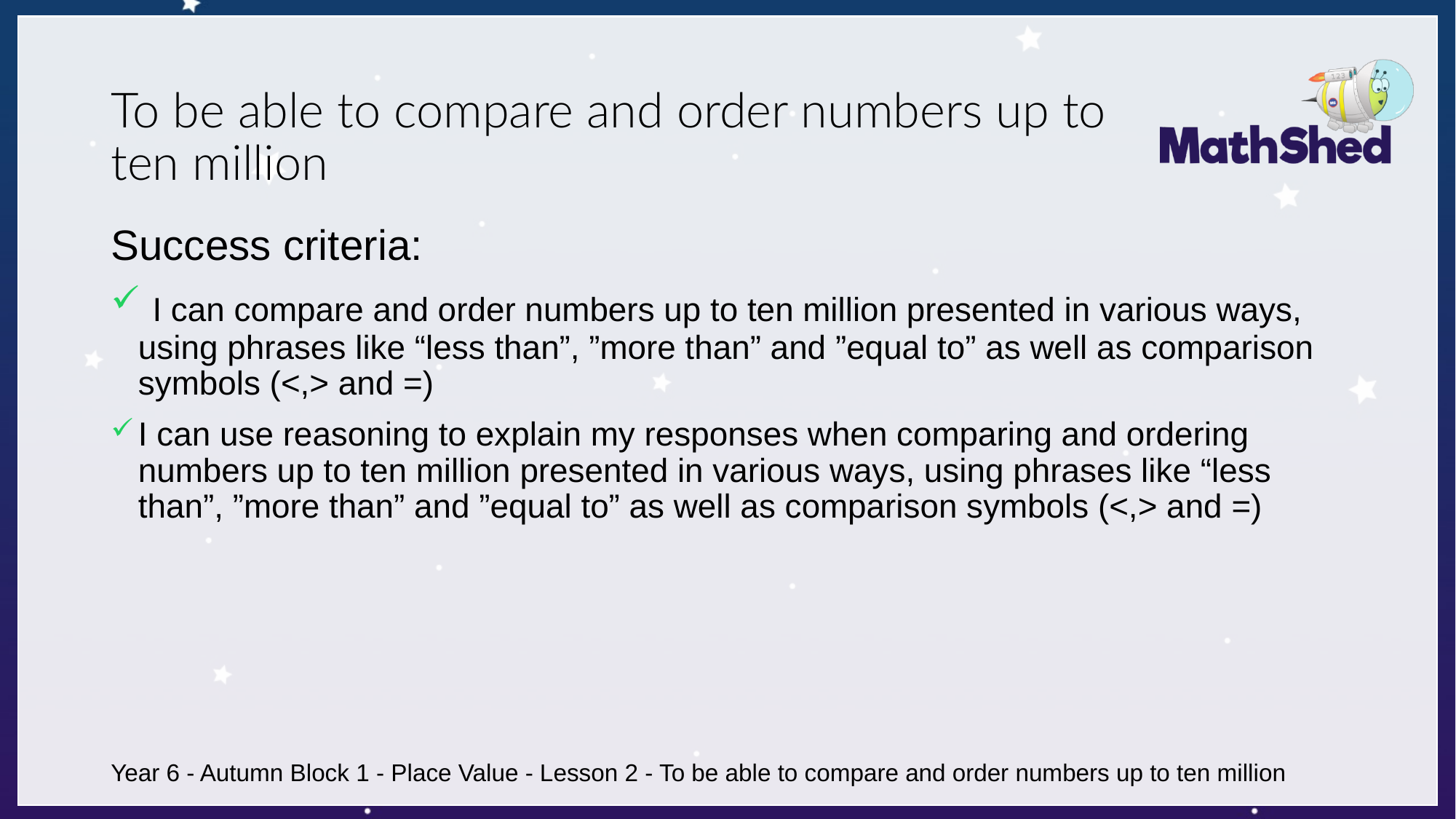

# To be able to compare and order numbers up to ten million
Success criteria:
 I can compare and order numbers up to ten million presented in various ways, using phrases like “less than”, ”more than” and ”equal to” as well as comparison symbols (<,> and =)
I can use reasoning to explain my responses when comparing and ordering numbers up to ten million presented in various ways, using phrases like “less than”, ”more than” and ”equal to” as well as comparison symbols (<,> and =)

Year 6 - Autumn Block 1 - Place Value - Lesson 2 - To be able to compare and order numbers up to ten million